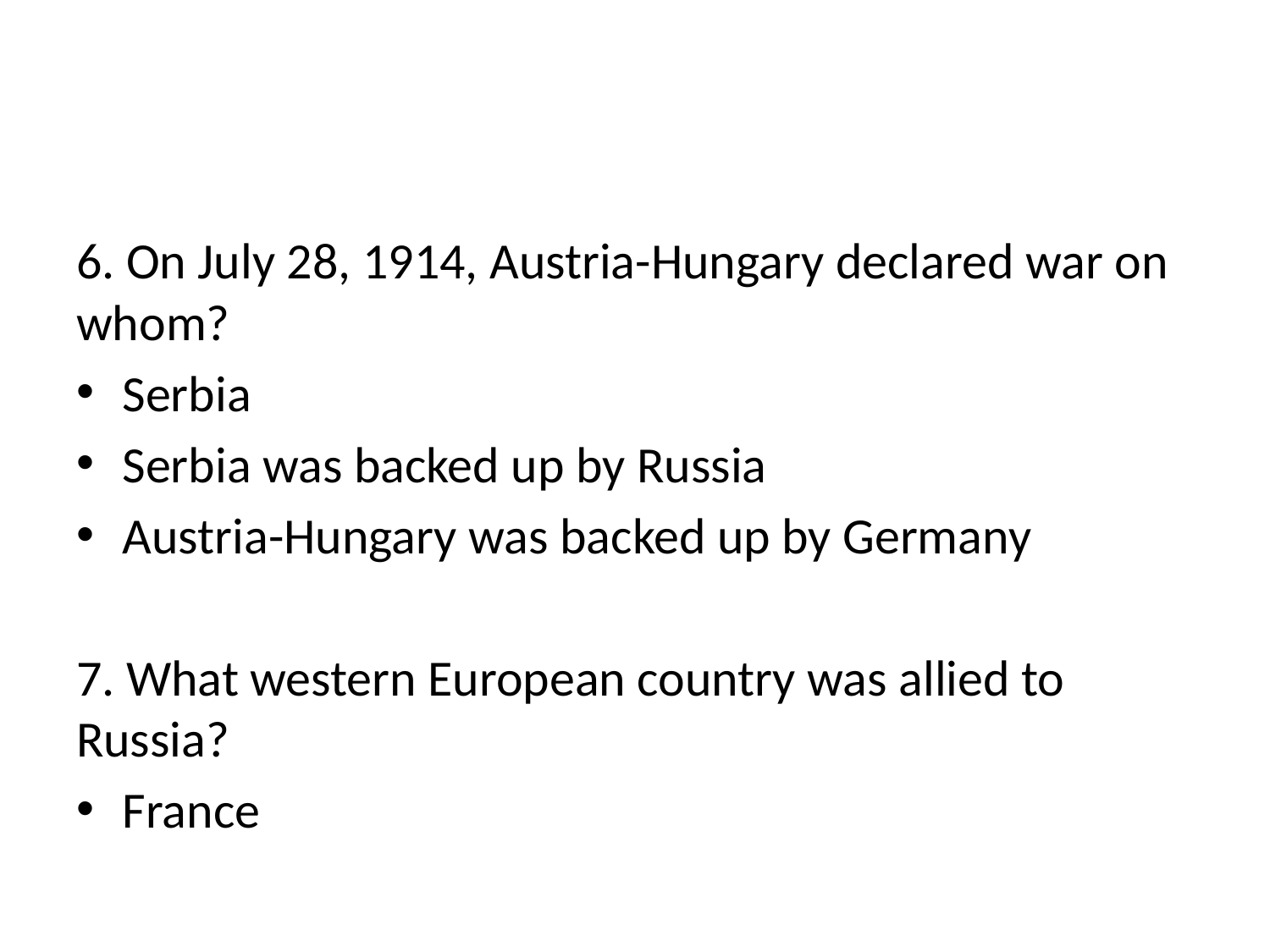

#
6. On July 28, 1914, Austria-Hungary declared war on whom?
Serbia
Serbia was backed up by Russia
Austria-Hungary was backed up by Germany

7. What western European country was allied to Russia?
France